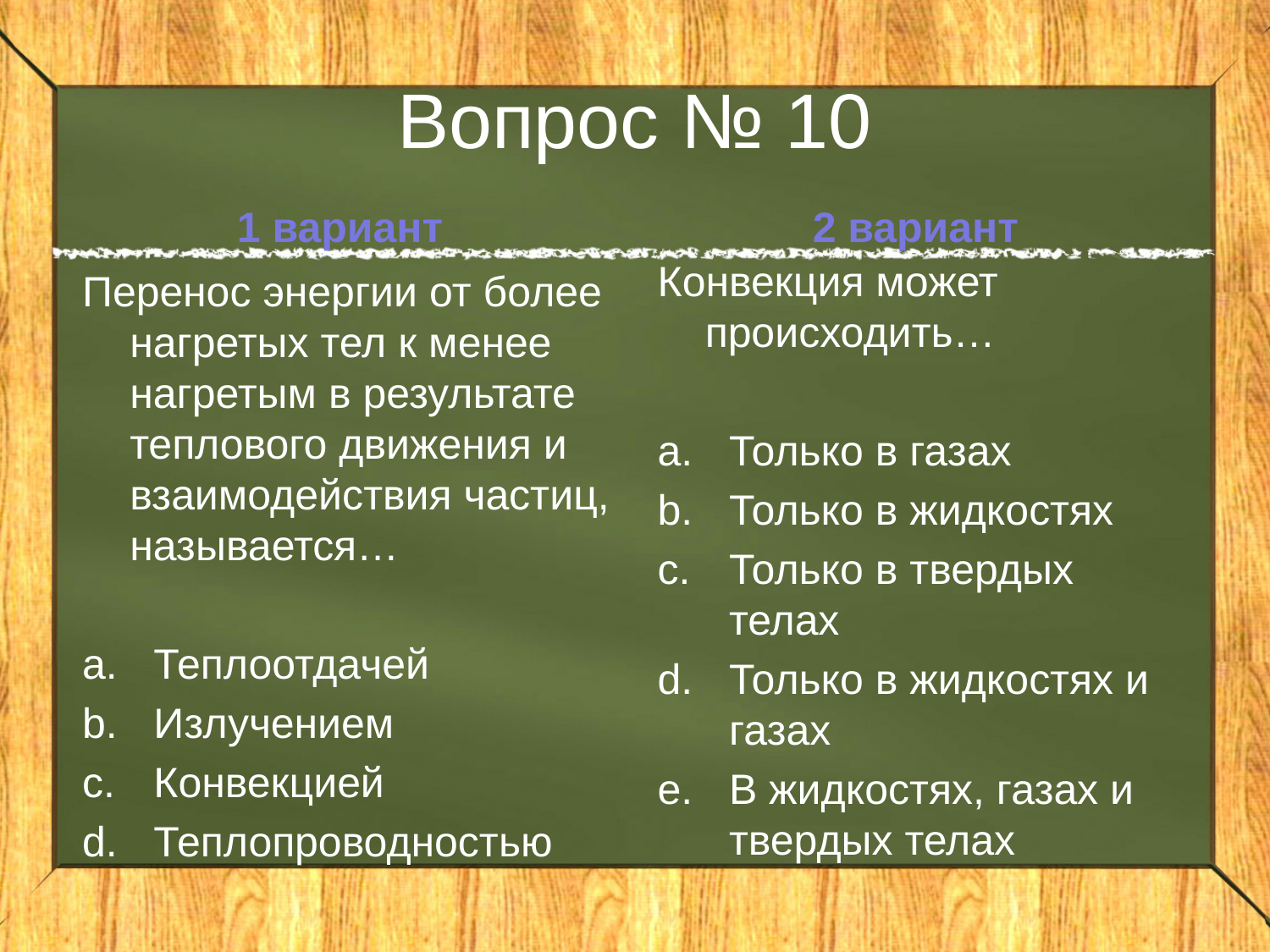

# Вопрос № 10
1 вариант
2 вариант
Конвекция может происходить…

Только в газах
Только в жидкостях
Только в твердых телах
Только в жидкостях и газах
В жидкостях, газах и твердых телах
Перенос энергии от более нагретых тел к менее нагретым в результате теплового движения и взаимодействия частиц, называется…

Теплоотдачей
Излучением
Конвекцией
Теплопроводностью